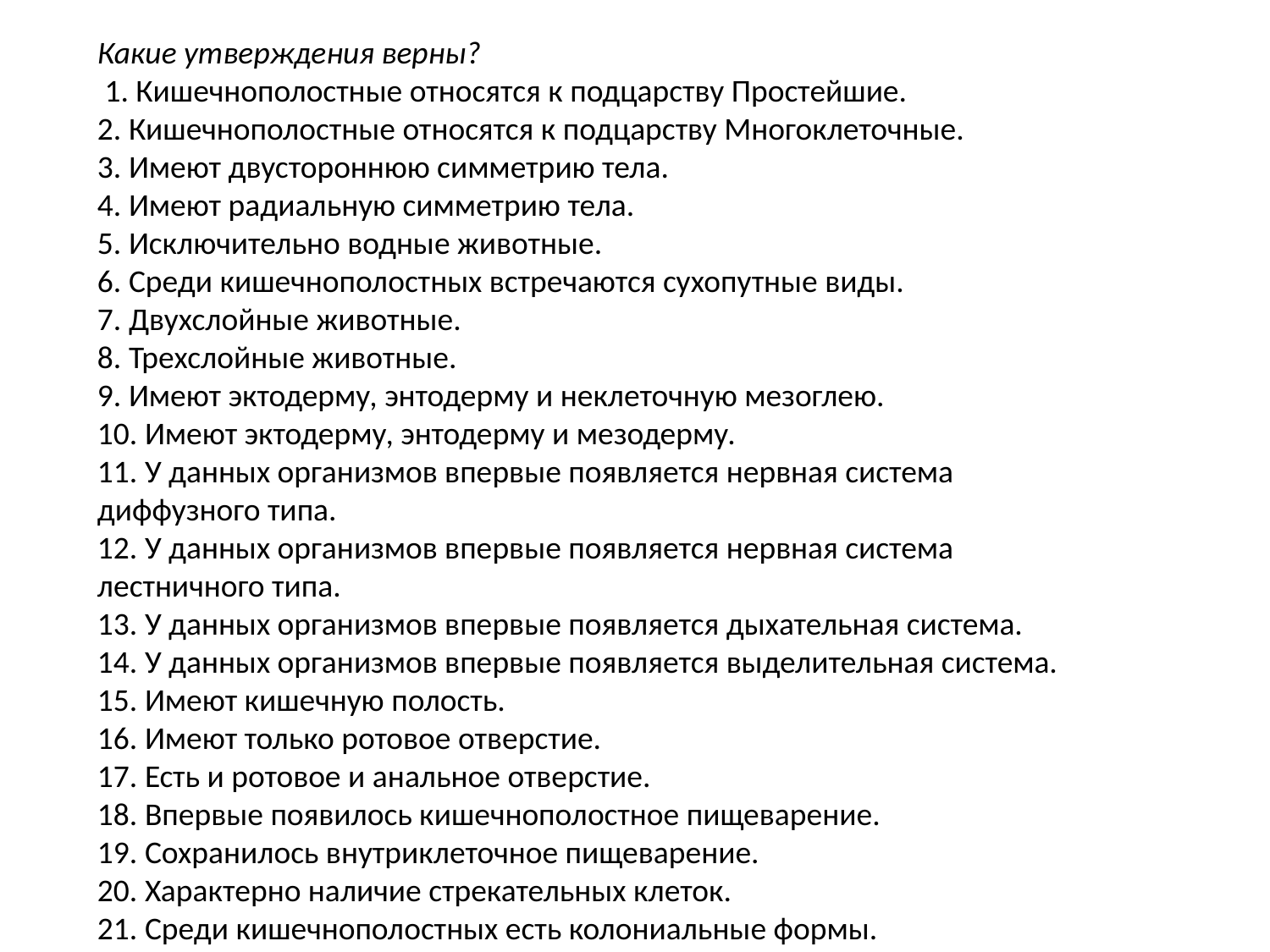

Какие утверждения верны?
 1. Кишечнополостные относятся к подцарству Простейшие.
2. Кишечнополостные относятся к подцарству Многоклеточные.
3. Имеют двустороннюю симметрию тела.
4. Имеют радиальную симметрию тела.
5. Исключительно водные животные.
6. Среди кишечнополостных встречаются сухопутные виды.
7. Двухслойные животные.
8. Трехслойные животные.
9. Имеют эктодерму, энтодерму и неклеточную мезоглею.
10. Имеют эктодерму, энтодерму и мезодерму.
11. У данных организмов впервые появляется нервная система диффузного типа.
12. У данных организмов впервые появляется нервная система лестничного типа.
13. У данных организмов впервые появляется дыхательная система.
14. У данных организмов впервые появляется выделительная система.
15. Имеют кишечную полость.
16. Имеют только ротовое отверстие.
17. Есть и ротовое и анальное отверстие.
18. Впервые появилось кишечнополостное пищеварение.
19. Сохранилось внутриклеточное пищеварение.
20. Характерно наличие стрекательных клеток.
21. Среди кишечнополостных есть колониальные формы.
22. Для большинства характерны две основные жизненные формы: полип и медуза